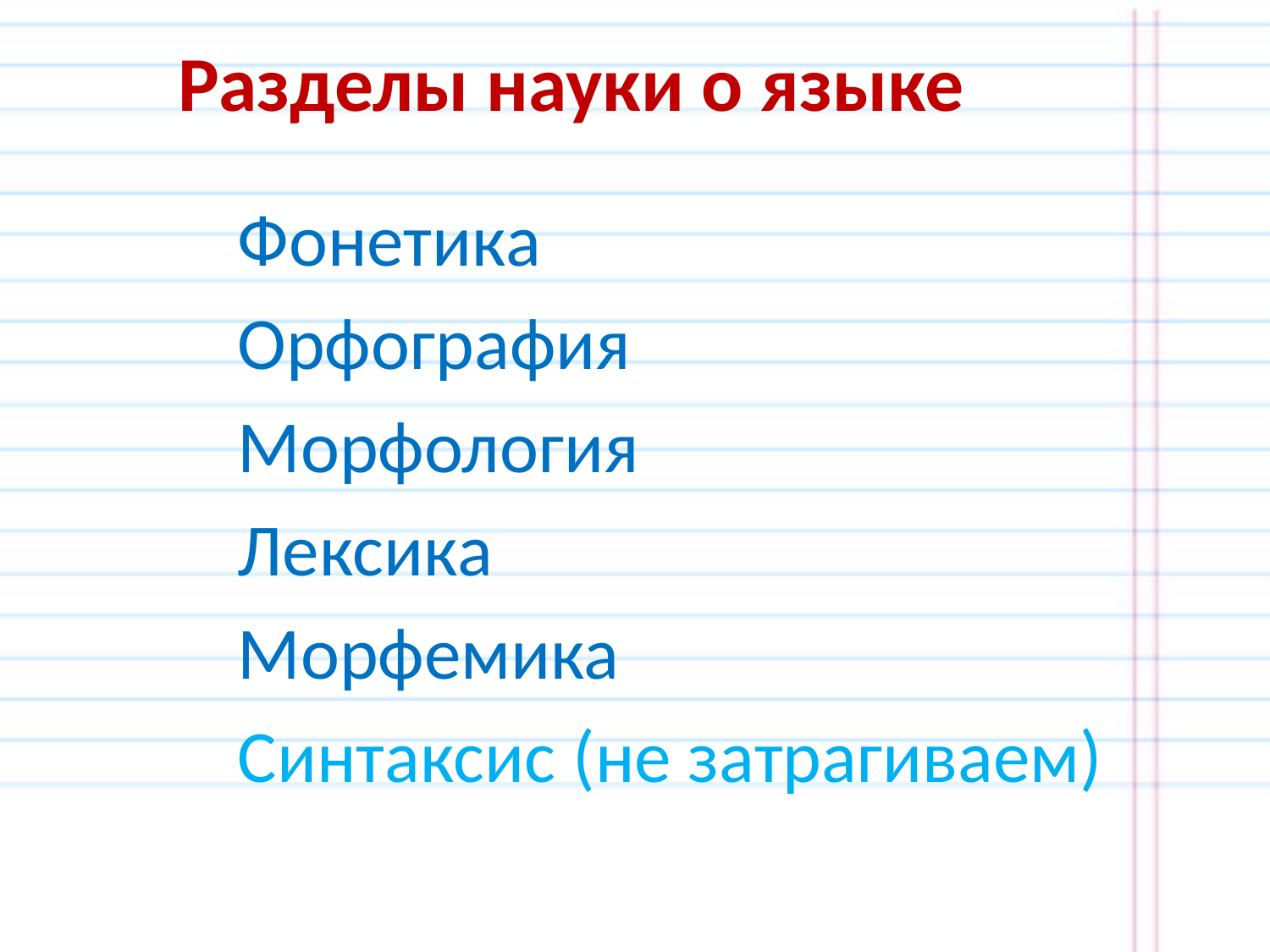

# Разделы науки о языке
Фонетика
Орфография
Морфология
Лексика
Морфемика
Синтаксис (не затрагиваем)